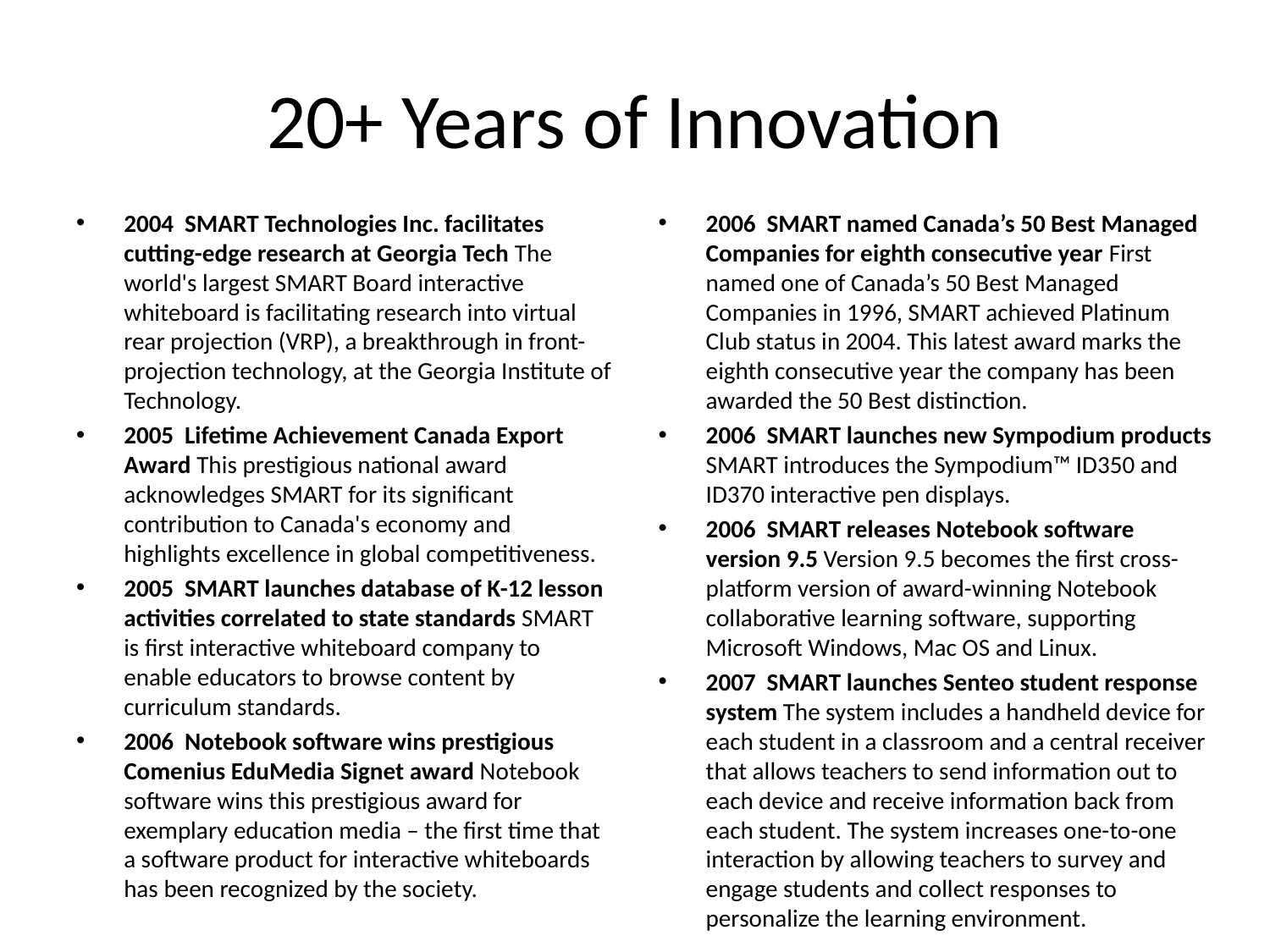

# 20+ Years of Innovation
2004  SMART Technologies Inc. facilitates cutting-edge research at Georgia Tech The world's largest SMART Board interactive whiteboard is facilitating research into virtual rear projection (VRP), a breakthrough in front-projection technology, at the Georgia Institute of Technology.
2005  Lifetime Achievement Canada Export Award This prestigious national award acknowledges SMART for its significant contribution to Canada's economy and highlights excellence in global competitiveness.
2005  SMART launches database of K-12 lesson activities correlated to state standards SMART is first interactive whiteboard company to enable educators to browse content by curriculum standards.
2006  Notebook software wins prestigious Comenius EduMedia Signet award Notebook software wins this prestigious award for exemplary education media – the first time that a software product for interactive whiteboards has been recognized by the society.

2006  SMART named Canada’s 50 Best Managed Companies for eighth consecutive year First named one of Canada’s 50 Best Managed Companies in 1996, SMART achieved Platinum Club status in 2004. This latest award marks the eighth consecutive year the company has been awarded the 50 Best distinction.
2006  SMART launches new Sympodium products SMART introduces the Sympodium™ ID350 and ID370 interactive pen displays.
2006  SMART releases Notebook software version 9.5 Version 9.5 becomes the first cross-platform version of award-winning Notebook collaborative learning software, supporting Microsoft Windows, Mac OS and Linux.
2007  SMART launches Senteo student response system The system includes a handheld device for each student in a classroom and a central receiver that allows teachers to send information out to each device and receive information back from each student. The system increases one-to-one interaction by allowing teachers to survey and engage students and collect responses to personalize the learning environment.